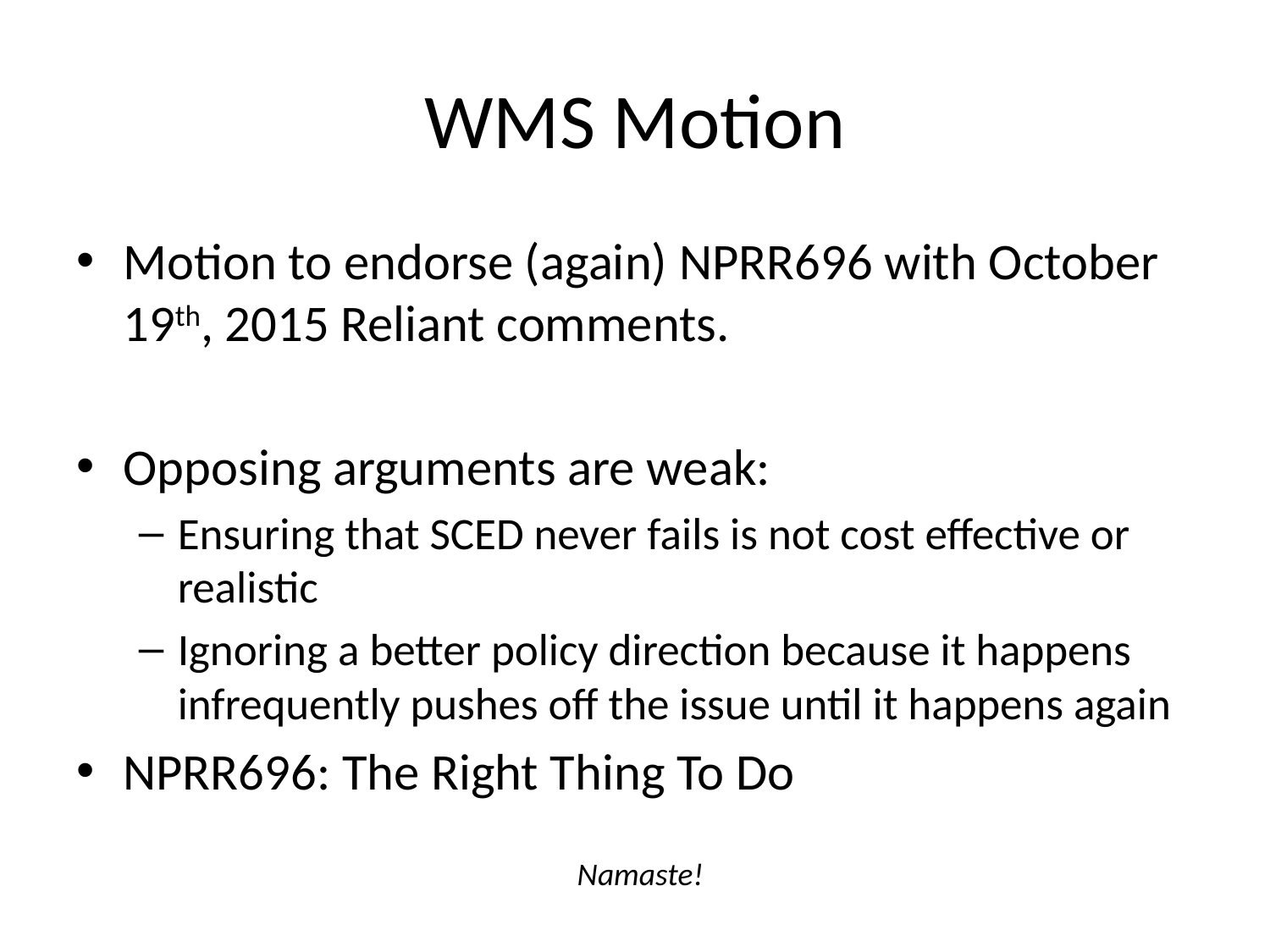

# WMS Motion
Motion to endorse (again) NPRR696 with October 19th, 2015 Reliant comments.

Opposing arguments are weak:
Ensuring that SCED never fails is not cost effective or realistic
Ignoring a better policy direction because it happens infrequently pushes off the issue until it happens again
NPRR696: The Right Thing To Do
Namaste!